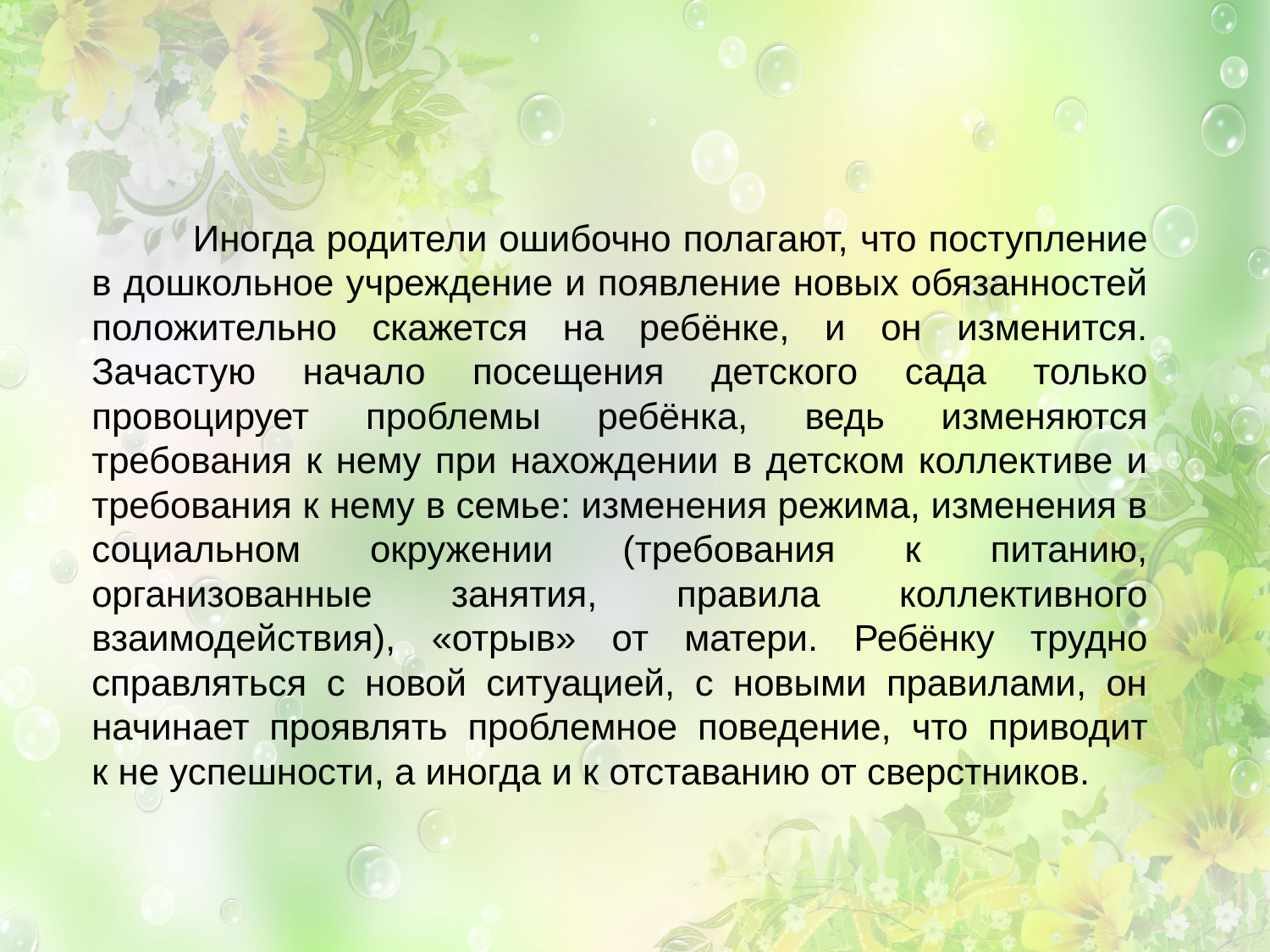

Иногда родители ошибочно полагают, что поступление в дошкольное учреждение и появление новых обязанностей положительно скажется на ребёнке, и он изменится. Зачастую начало посещения детского сада только провоцирует проблемы ребёнка, ведь изменяются требования к нему при нахождении в детском коллективе и требования к нему в семье: изменения режима, изменения в социальном окружении (требования к питанию, организованные занятия, правила коллективного взаимодействия), «отрыв» от матери. Ребёнку трудно справляться с новой ситуацией, с новыми правилами, он начинает проявлять проблемное поведение, что приводит
к не успешности, а иногда и к отставанию от сверстников.